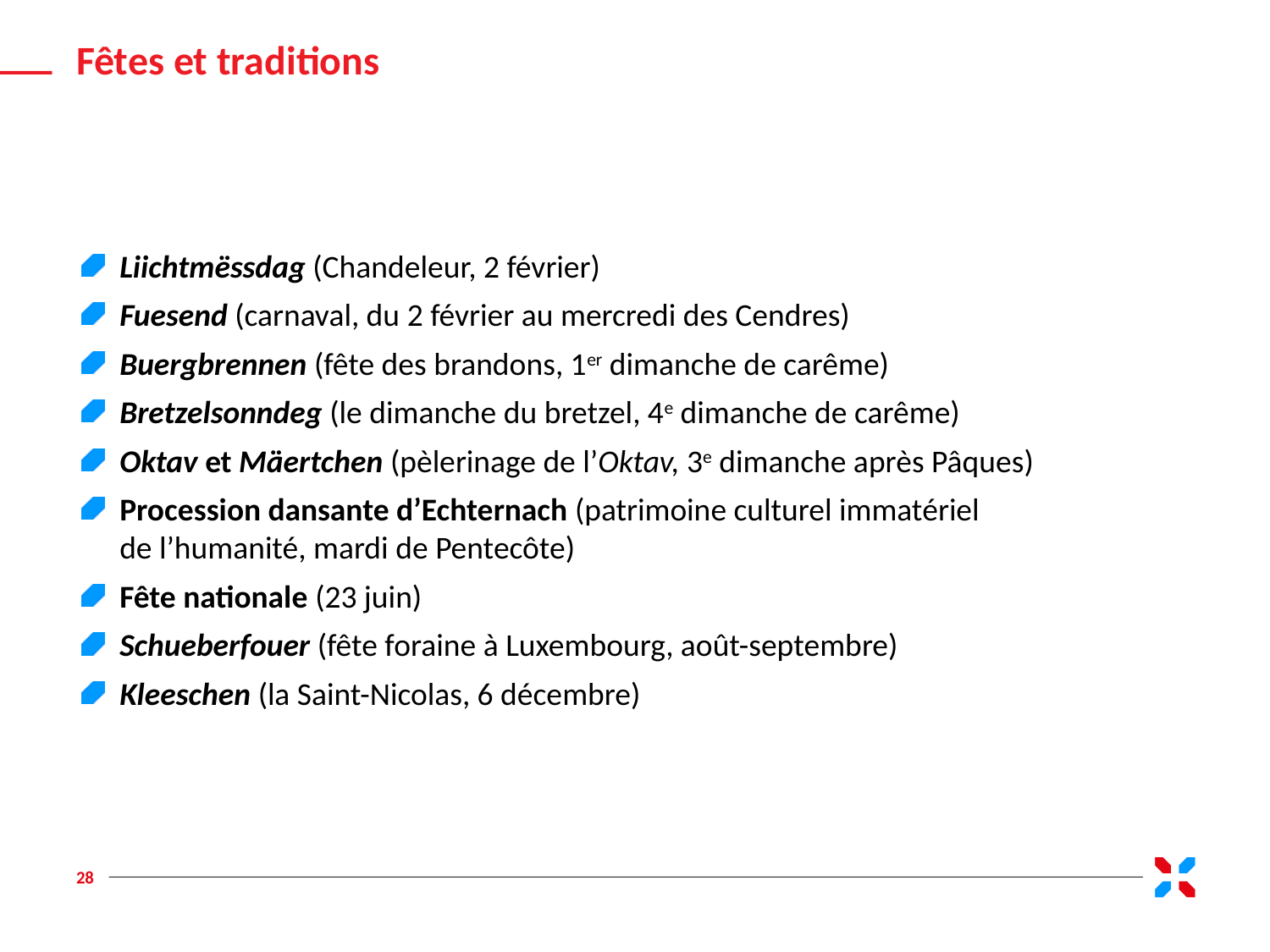

Fêtes et traditions
Liichtmëssdag (Chandeleur, 2 février)
Fuesend (carnaval, du 2 février au mercredi des Cendres)
Buergbrennen (fête des brandons, 1er dimanche de carême)
Bretzelsonndeg (le dimanche du bretzel, 4e dimanche de carême)
Oktav et Mäertchen (pèlerinage de l’Oktav, 3e dimanche après Pâques)
Procession dansante d’Echternach (patrimoine culturel immatériel
de l’humanité, mardi de Pentecôte)
Fête nationale (23 juin)
Schueberfouer (fête foraine à Luxembourg, août-septembre)
Kleeschen (la Saint-Nicolas, 6 décembre)